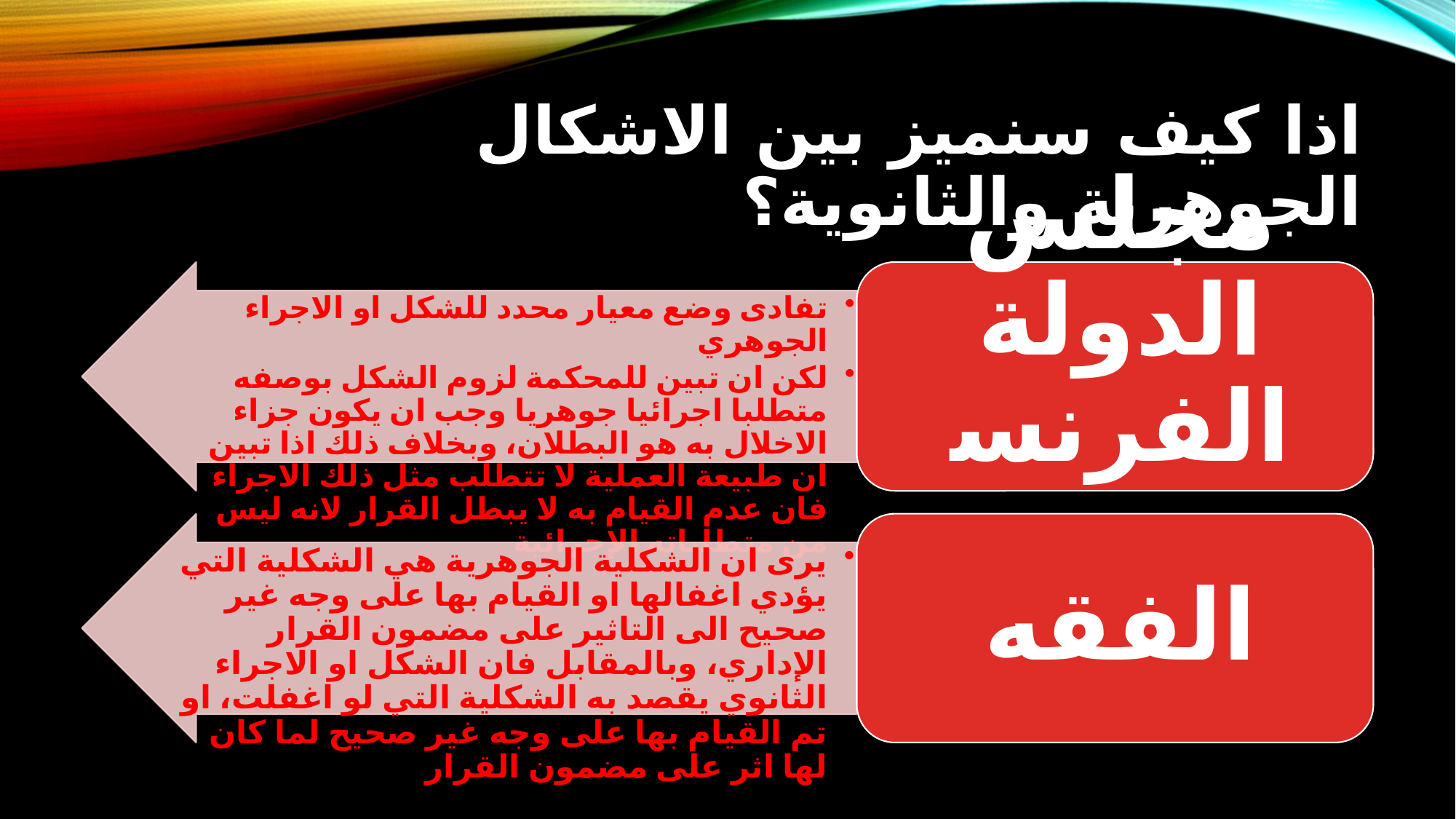

# اذا كيف سنميز بين الاشكال الجوهرية والثانوية؟
تفادى وضع معيار محدد للشكل او الاجراء الجوهري
لكن ان تبين للمحكمة لزوم الشكل بوصفه متطلبا اجرائيا جوهريا وجب ان يكون جزاء الاخلال به هو البطلان، وبخلاف ذلك اذا تبين ان طبيعة العملية لا تتطلب مثل ذلك الاجراء فان عدم القيام به لا يبطل القرار لانه ليس من متطلباته الإجرائية
مجلس الدولة الفرنسي
يرى ان الشكلية الجوهرية هي الشكلية التي يؤدي اغفالها او القيام بها على وجه غير صحيح الى التاثير على مضمون القرار الإداري، وبالمقابل فان الشكل او الاجراء الثانوي يقصد به الشكلية التي لو اغفلت، او تم القيام بها على وجه غير صحيح لما كان لها اثر على مضمون القرار
الفقه